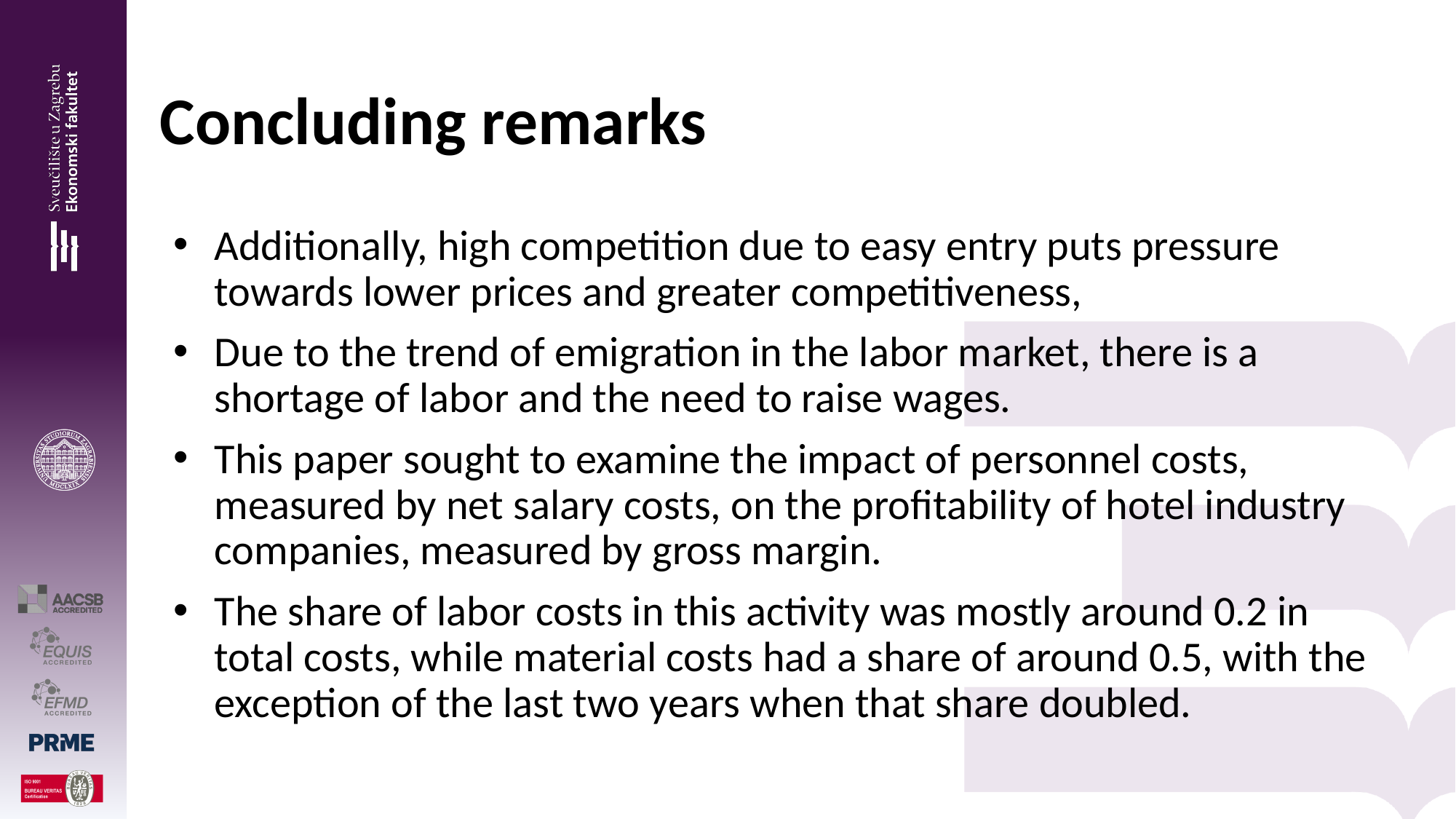

# Concluding remarks
Additionally, high competition due to easy entry puts pressure towards lower prices and greater competitiveness,
Due to the trend of emigration in the labor market, there is a shortage of labor and the need to raise wages.
This paper sought to examine the impact of personnel costs, measured by net salary costs, on the profitability of hotel industry companies, measured by gross margin.
The share of labor costs in this activity was mostly around 0.2 in total costs, while material costs had a share of around 0.5, with the exception of the last two years when that share doubled.